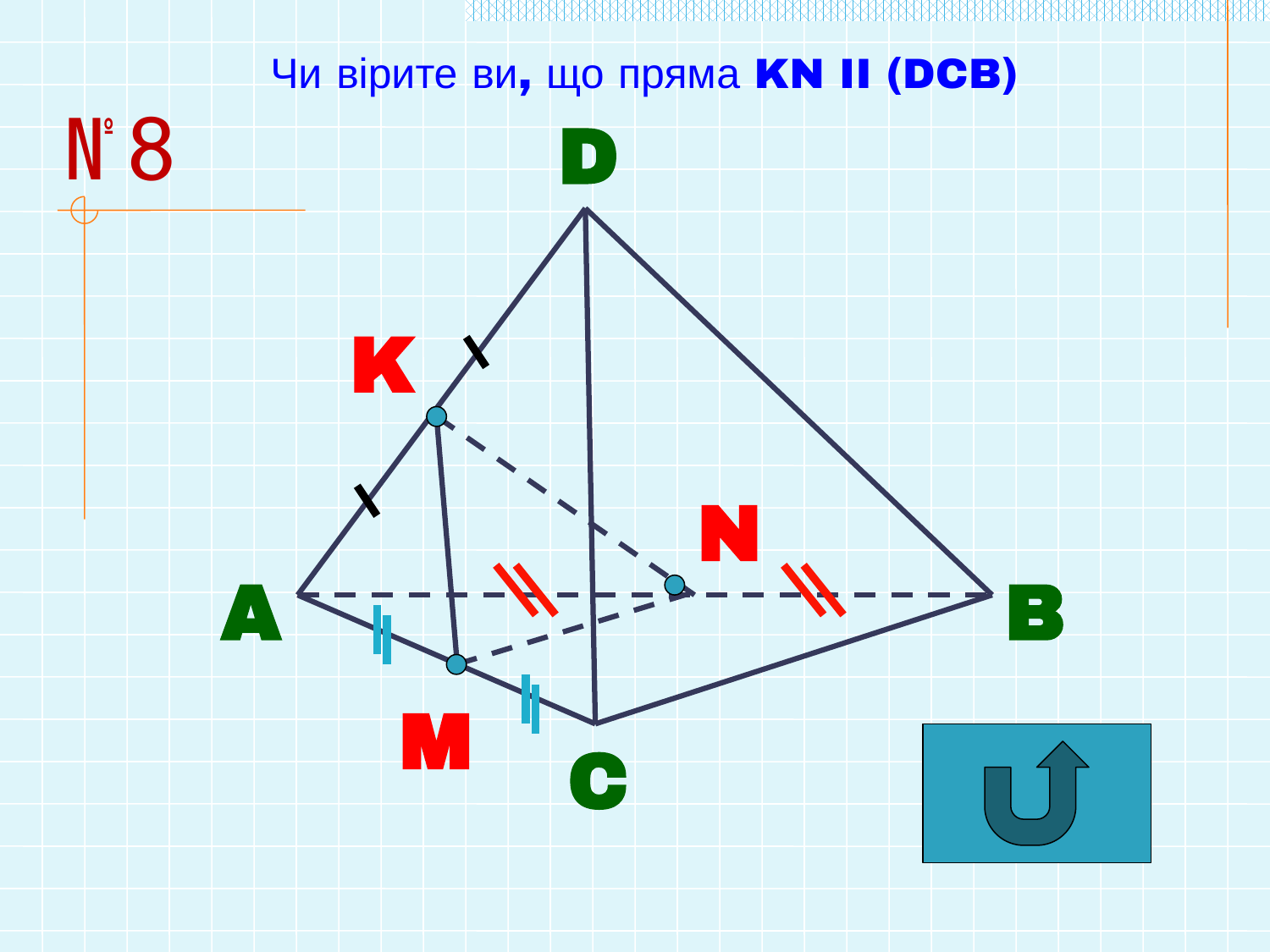

Чи вірите ви, що пряма KN II (DCB)
№8
D
K

N
A
B

M
C